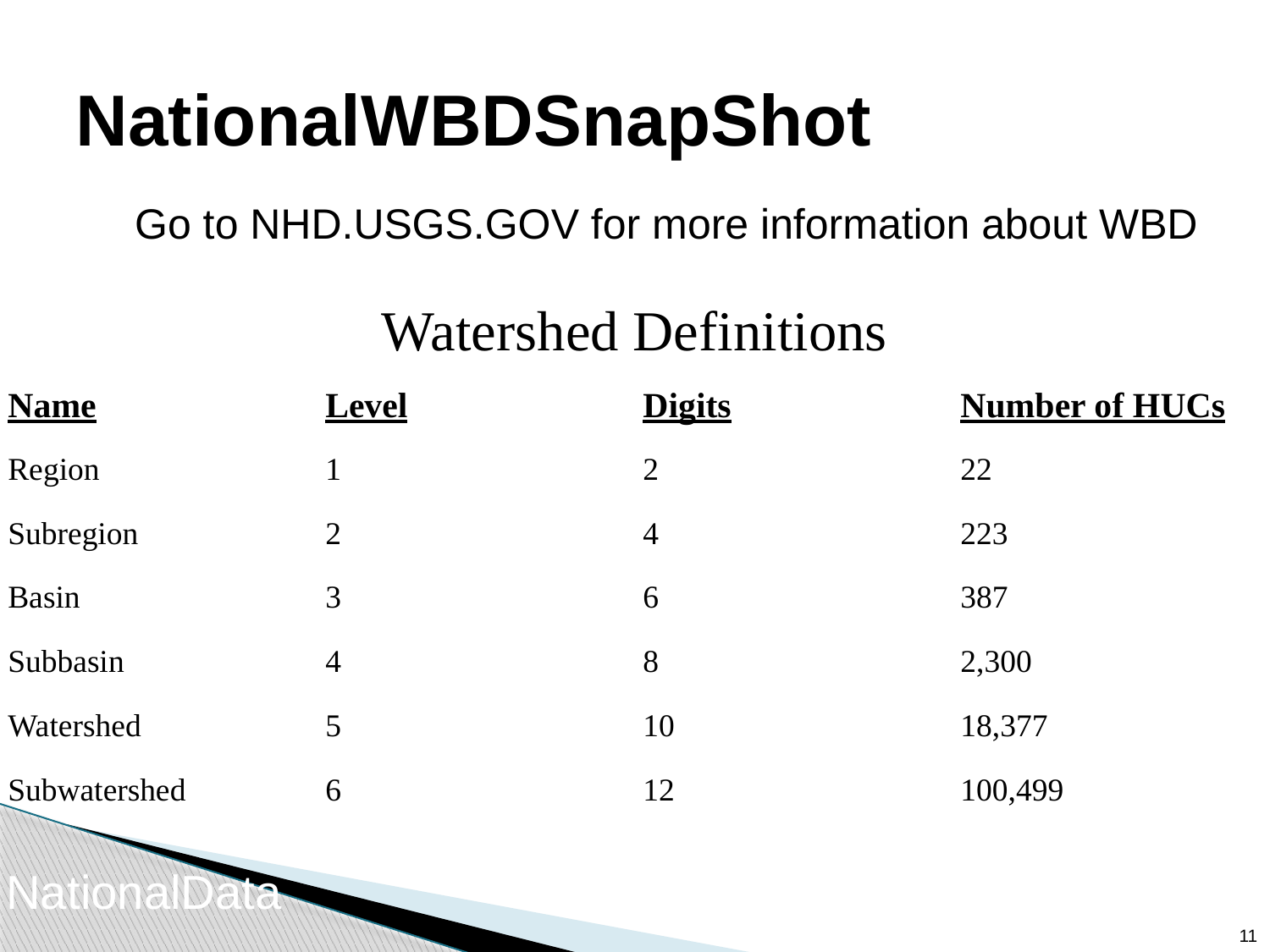

# NationalWBDSnapShot
Go to NHD.USGS.GOV for more information about WBD
| Watershed Definitions |  |  |  |
| --- | --- | --- | --- |
| Name | Level | Digits | Number of HUCs |
| Region | 1 | 2 | 22 |
| Subregion | 2 | 4 | 223 |
| Basin | 3 | 6 | 387 |
| Subbasin | 4 | 8 | 2,300 |
| Watershed | 5 | 10 | 18,377 |
| Subwatershed | 6 | 12 | 100,499 |
NationalData
11
11